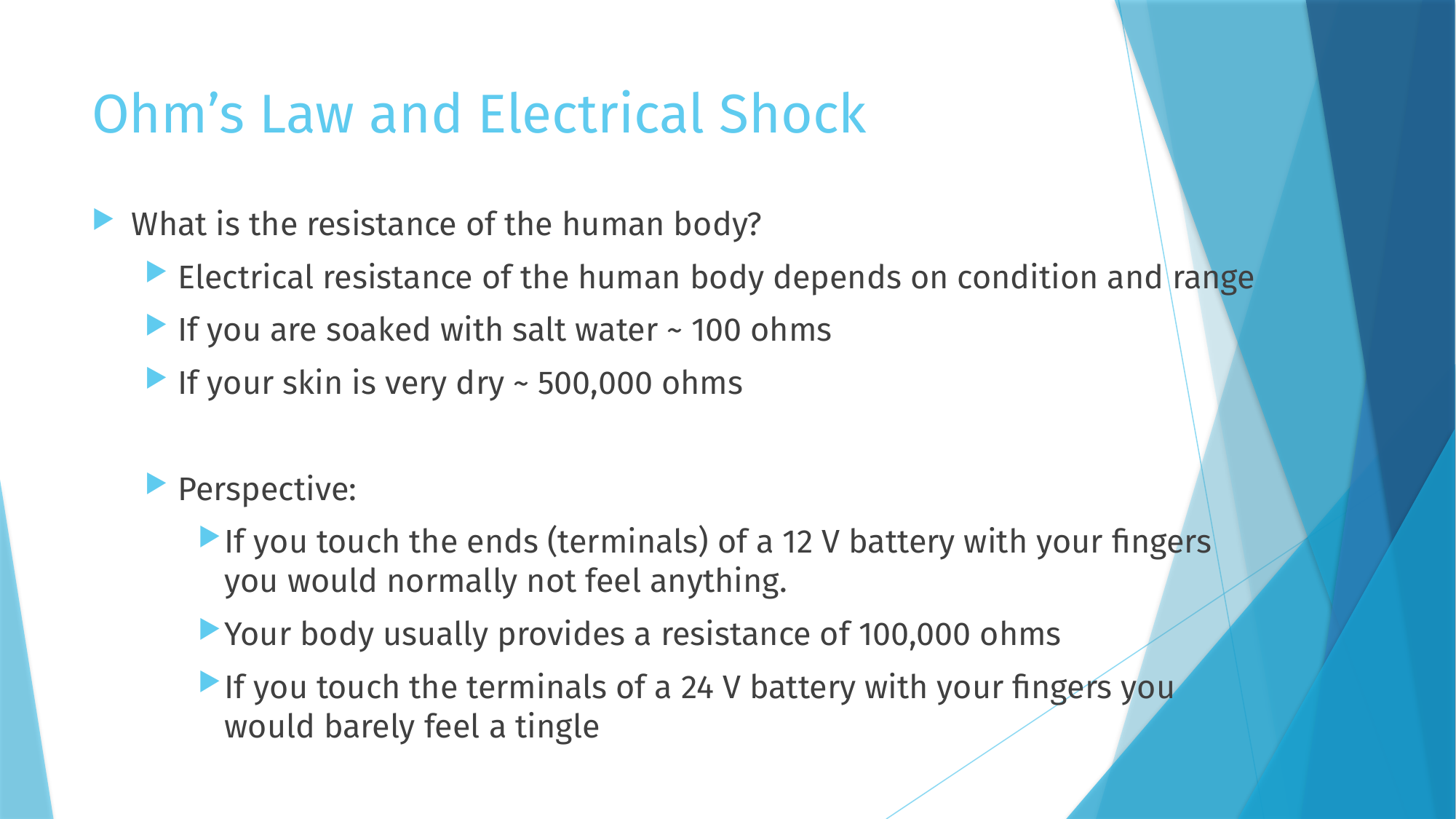

# Ohm’s Law and Electrical Shock
What is the resistance of the human body?
Electrical resistance of the human body depends on condition and range
If you are soaked with salt water ~ 100 ohms
If your skin is very dry ~ 500,000 ohms

Perspective:
If you touch the ends (terminals) of a 12 V battery with your fingers you would normally not feel anything.
Your body usually provides a resistance of 100,000 ohms
If you touch the terminals of a 24 V battery with your fingers you would barely feel a tingle